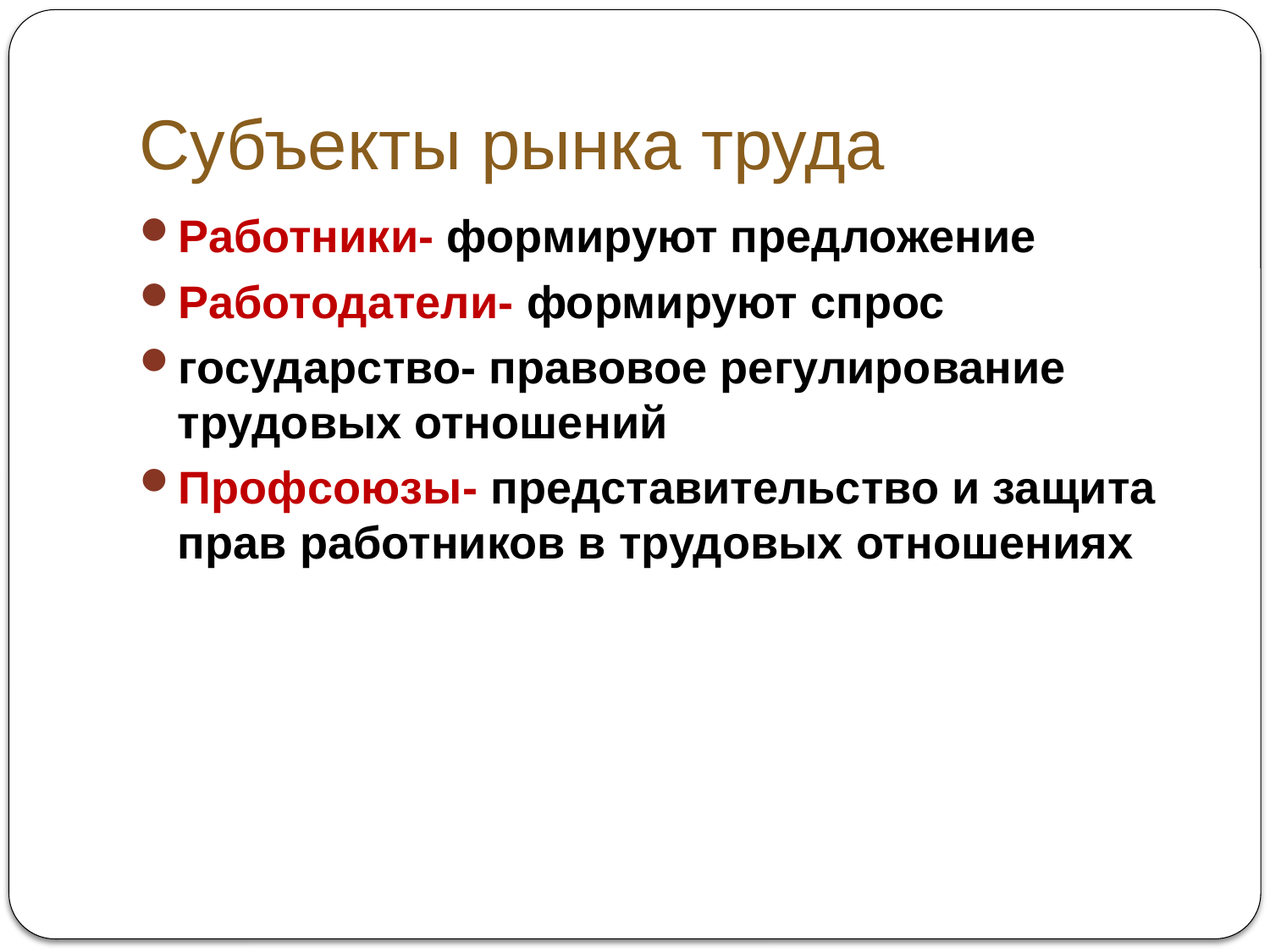

# Субъекты рынка труда
Работники- формируют предложение
Работодатели- формируют спрос
государство- правовое регулирование трудовых отношений
Профсоюзы- представительство и защита прав работников в трудовых отношениях